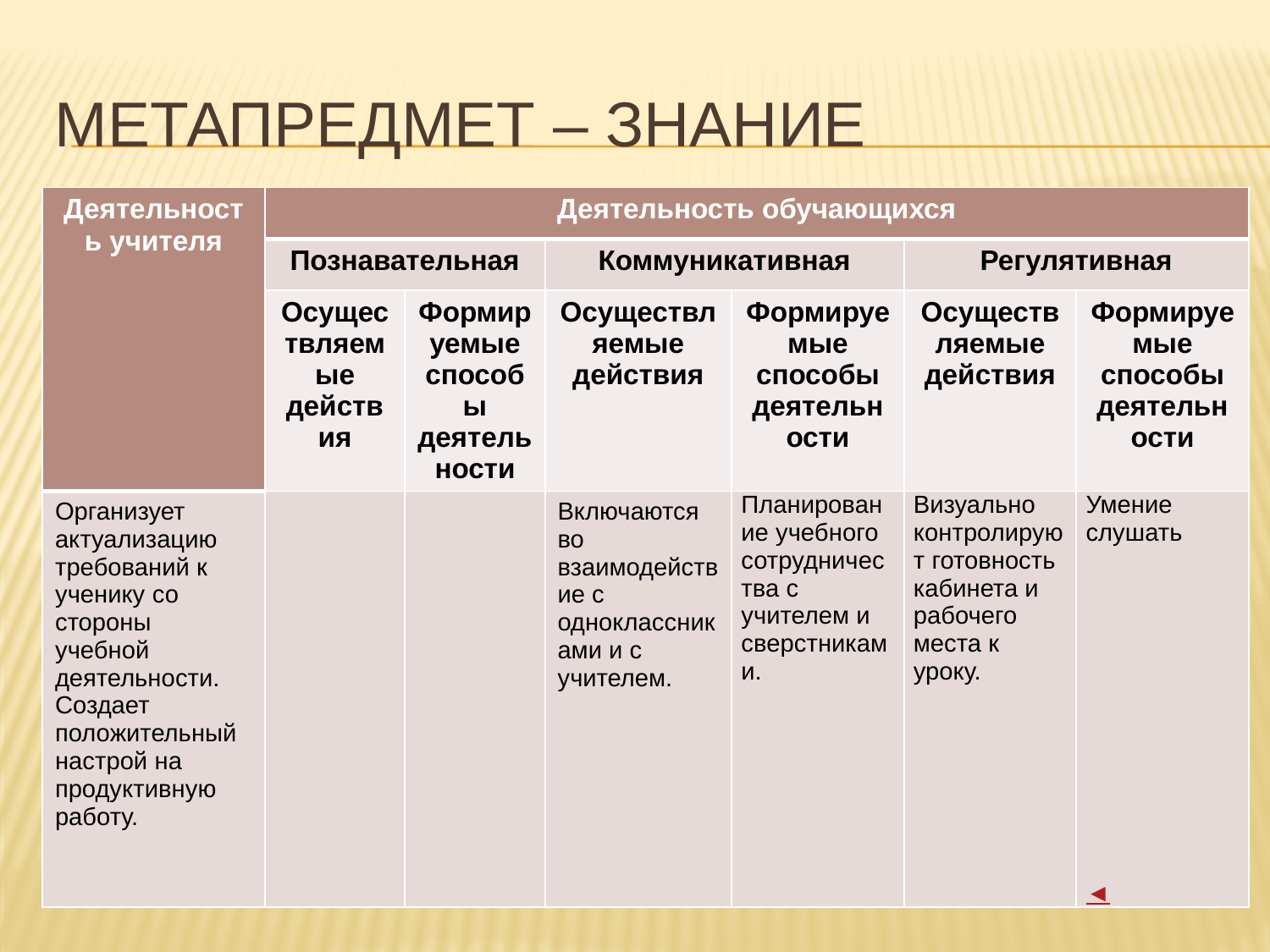

# Метапредмет – знание
| Деятельность учителя | Деятельность обучающихся |  |  |  |  |  |
| --- | --- | --- | --- | --- | --- | --- |
|  | Познавательная |  | Коммуникативная |  | Регулятивная |  |
|  | Осуществляемые действия | Формируемые способы деятельности | Осуществляемые действия | Формируемые способы деятельности | Осуществляемые действия | Формируемые способы деятельности |
| Организует актуализацию требований к ученику со стороны учебной деятельности. Создает положительный настрой на продуктивную работу. |  |  | Включаются во взаимодействие с одноклассниками и с учителем. | Планирование учебного сотрудничества с учителем и сверстниками. | Визуально контролируют готовность кабинета и рабочего места к уроку. | Умение слушать ◄ |